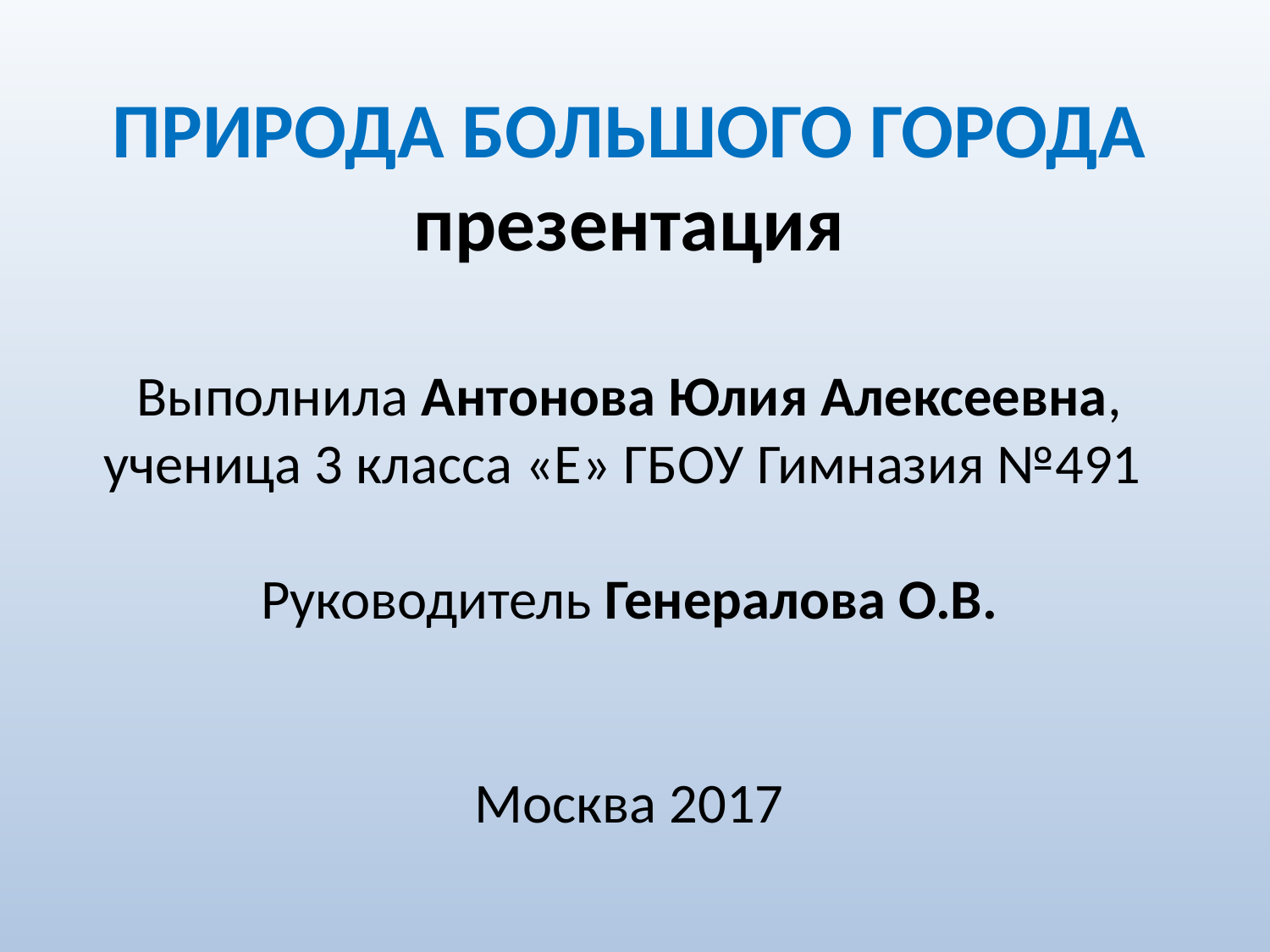

# ПРИРОДА БОЛЬШОГО ГОРОДА презентация Выполнила Антонова Юлия Алексеевна, ученица 3 класса «Е» ГБОУ Гимназия №491 Руководитель Генералова О.В. Москва 2017